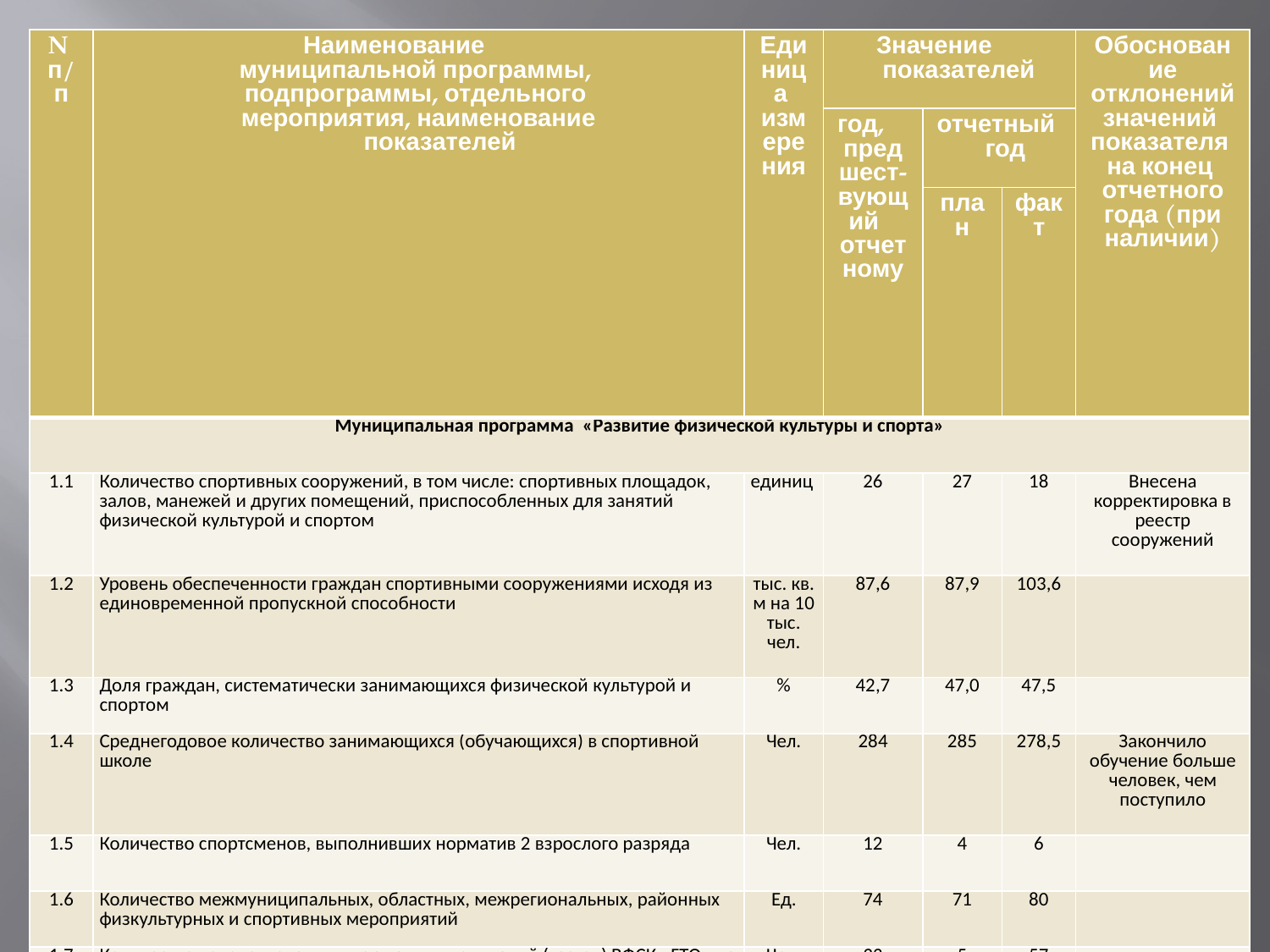

| N п/п | Наименование муниципальной программы, подпрограммы, отдельного мероприятия, наименование показателей | Единица измерения | Значение показателей |  |  | Обоснование отклонений значений показателя на конец отчетного года (при наличии) |
| --- | --- | --- | --- | --- | --- | --- |
|  |  |  | год, предшест- вующий отчетному | отчетный год |  |  |
|  |  |  |  | план | факт |  |
| Муниципальная программа «Развитие физической культуры и спорта» |  |  |  |  |  |  |
| 1.1 | Количество спортивных сооружений, в том числе: спортивных площадок, залов, манежей и других помещений, приспособленных для занятий физической культурой и спортом | единиц | 26 | 27 | 18 | Внесена корректировка в реестр сооружений |
| 1.2 | Уровень обеспеченности граждан спортивными сооружениями исходя из единовременной пропускной способности | тыс. кв. м на 10 тыс. чел. | 87,6 | 87,9 | 103,6 |  |
| 1.3 | Доля граждан, систематически занимающихся физической культурой и спортом | % | 42,7 | 47,0 | 47,5 |  |
| 1.4 | Среднегодовое количество занимающихся (обучающихся) в спортивной школе | Чел. | 284 | 285 | 278,5 | Закончило обучение больше человек, чем поступило |
| 1.5 | Количество спортсменов, выполнивших норматив 2 взрослого разряда | Чел. | 12 | 4 | 6 |  |
| 1.6 | Количество межмуниципальных, областных, межрегиональных, районных физкультурных и спортивных мероприятий | Ед. | 74 | 71 | 80 |  |
| 1.7 | Количество человек, сдавших нормативы испытаний (тестов) ВФСК «ГТО» на знак отличия | Чел. | 33 | 5 | 57 |  |